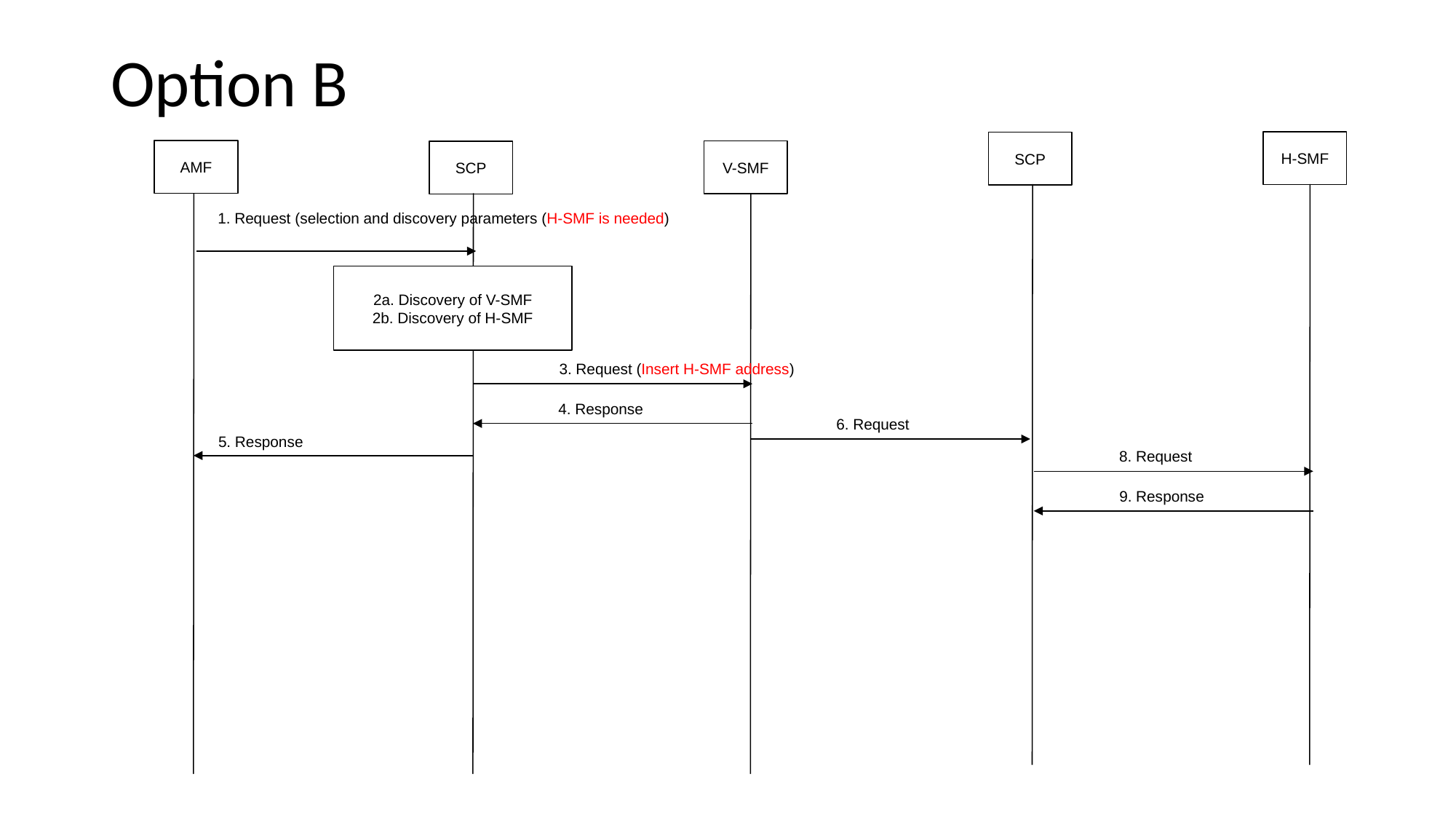

Option B
H-SMF
SCP
AMF
V-SMF
SCP

1. Request (selection and discovery parameters (H-SMF is needed)
2a. Discovery of V-SMF
2b. Discovery of H-SMF

3. Request (Insert H-SMF address)

4. Response

6. Request

5. Response

8. Request

9. Response